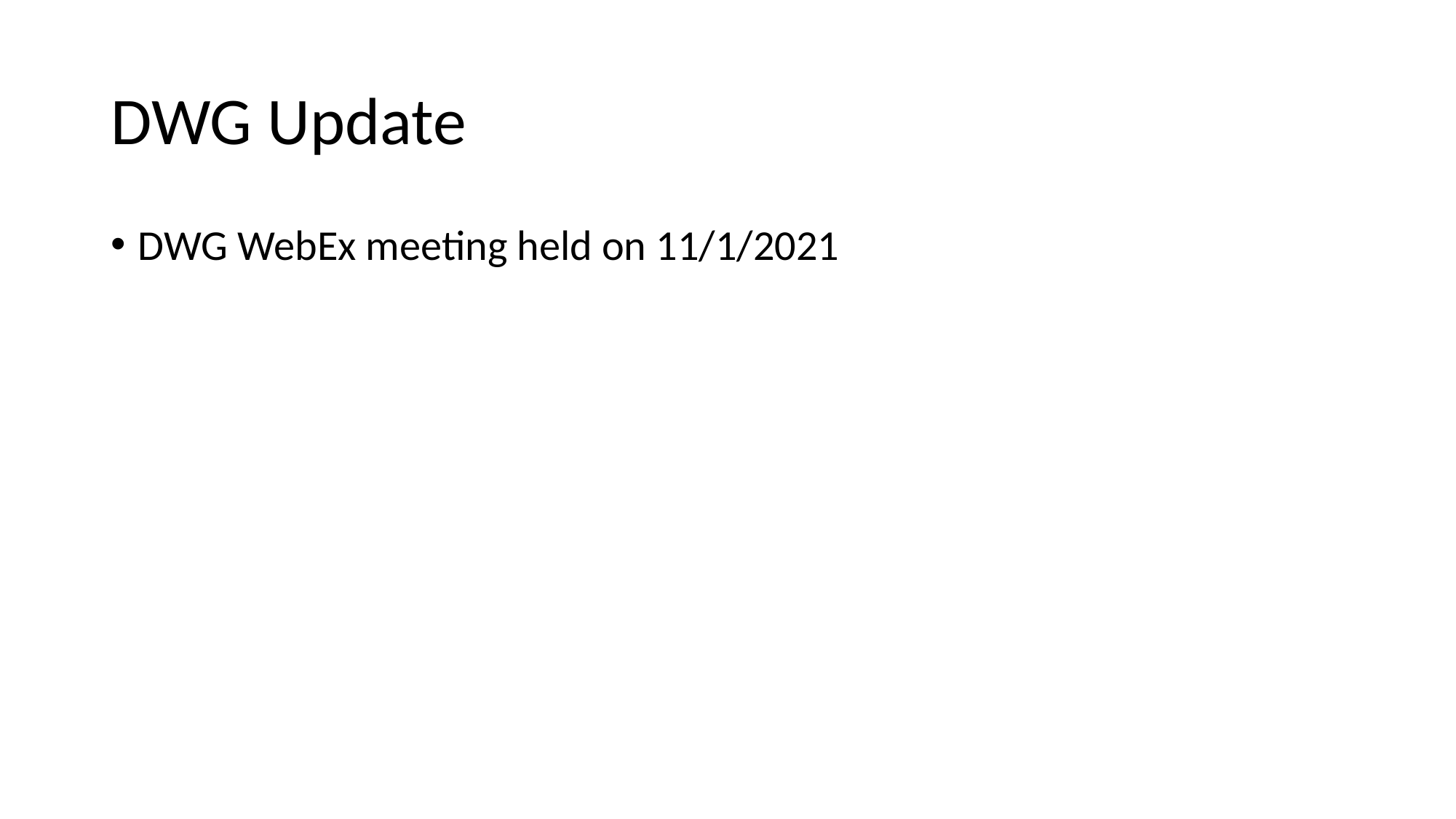

# DWG Update
DWG WebEx meeting held on 11/1/2021